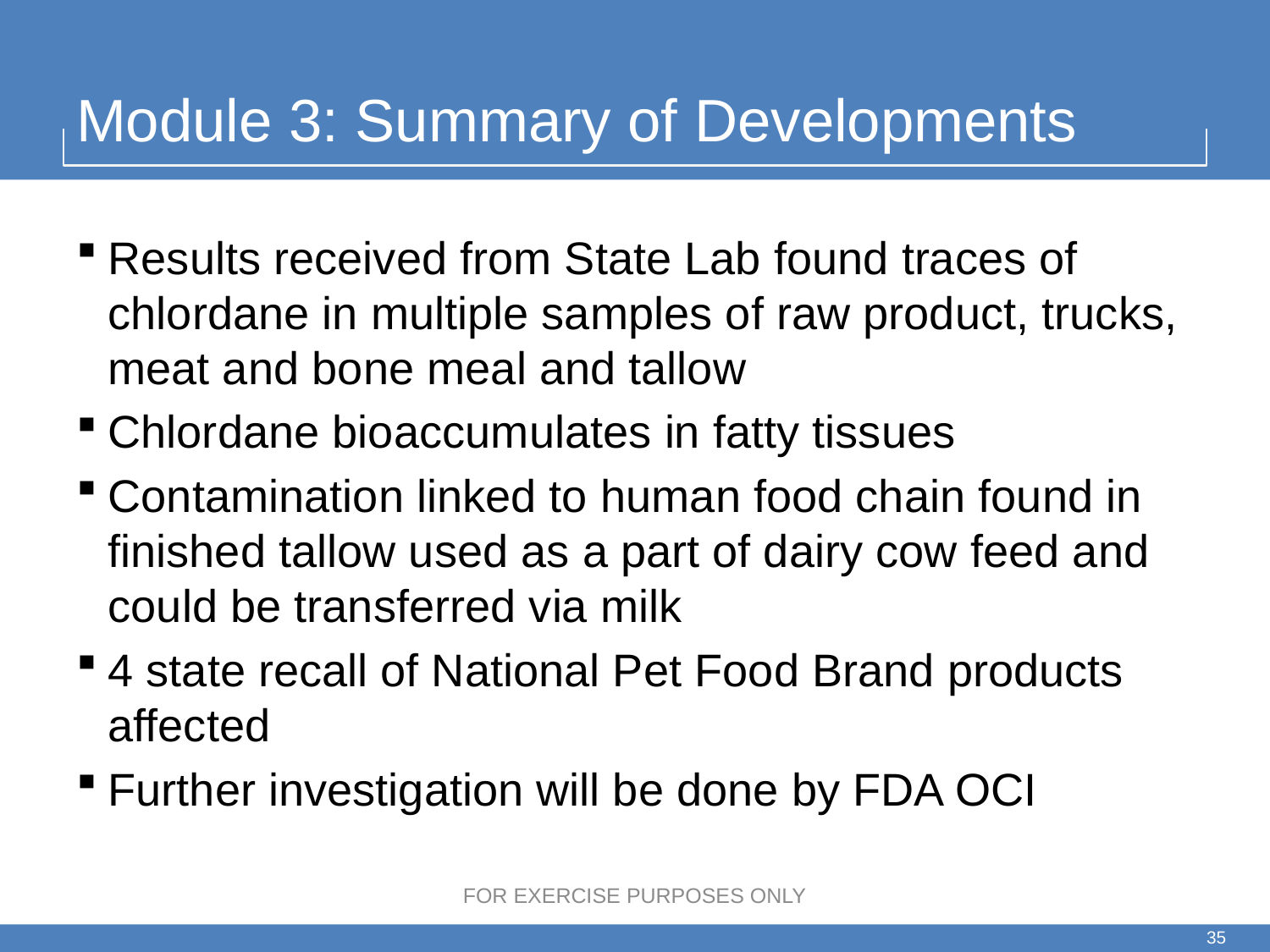

# Module 3: Summary of Developments
Results received from State Lab found traces of chlordane in multiple samples of raw product, trucks, meat and bone meal and tallow
Chlordane bioaccumulates in fatty tissues
Contamination linked to human food chain found in finished tallow used as a part of dairy cow feed and could be transferred via milk
4 state recall of National Pet Food Brand products affected
Further investigation will be done by FDA OCI
FOR EXERCISE PURPOSES ONLY